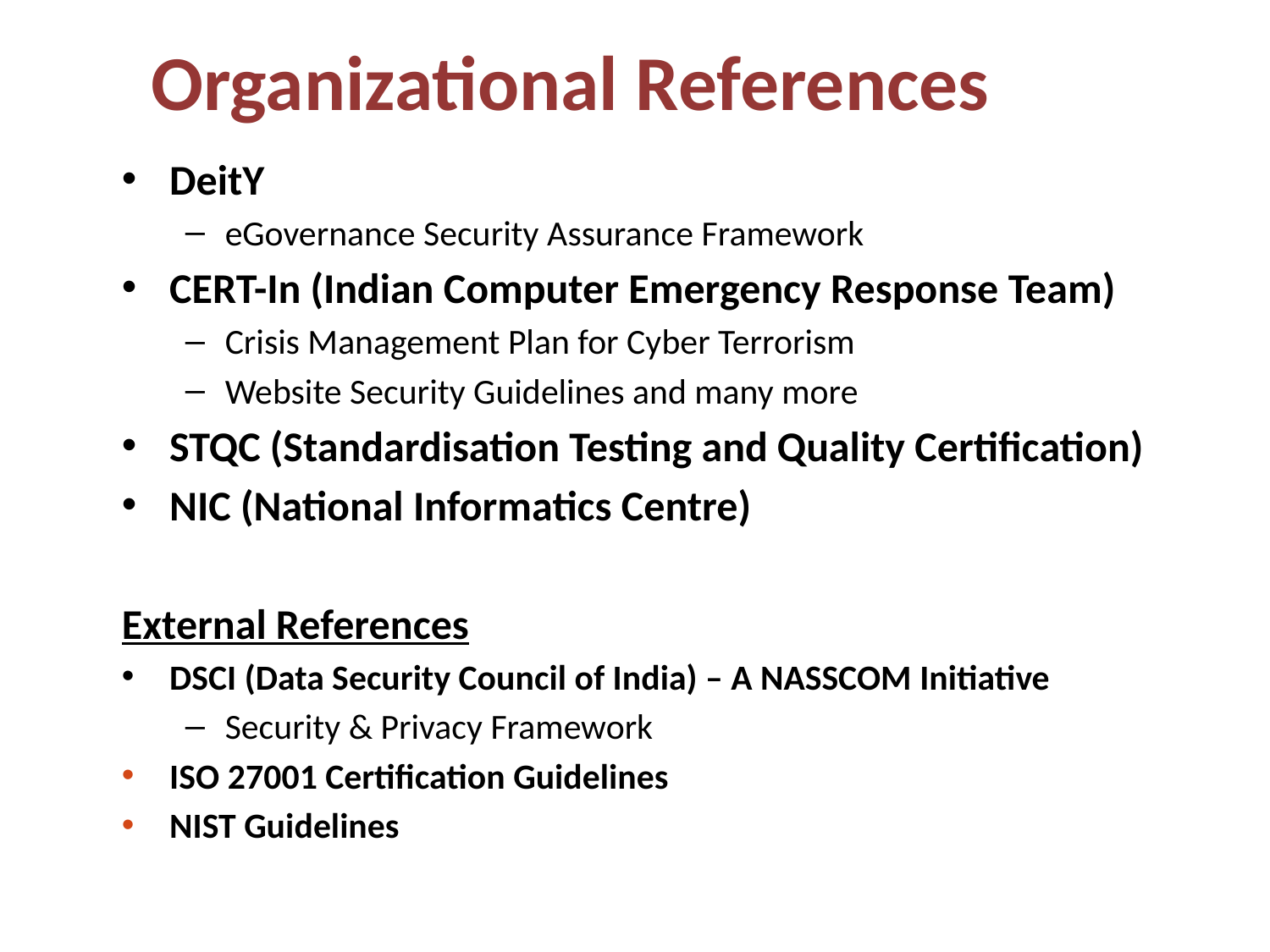

# Organizational References
DeitY
eGovernance Security Assurance Framework
CERT-In (Indian Computer Emergency Response Team)
Crisis Management Plan for Cyber Terrorism
Website Security Guidelines and many more
STQC (Standardisation Testing and Quality Certification)
NIC (National Informatics Centre)

External References
DSCI (Data Security Council of India) – A NASSCOM Initiative
Security & Privacy Framework
ISO 27001 Certification Guidelines
NIST Guidelines